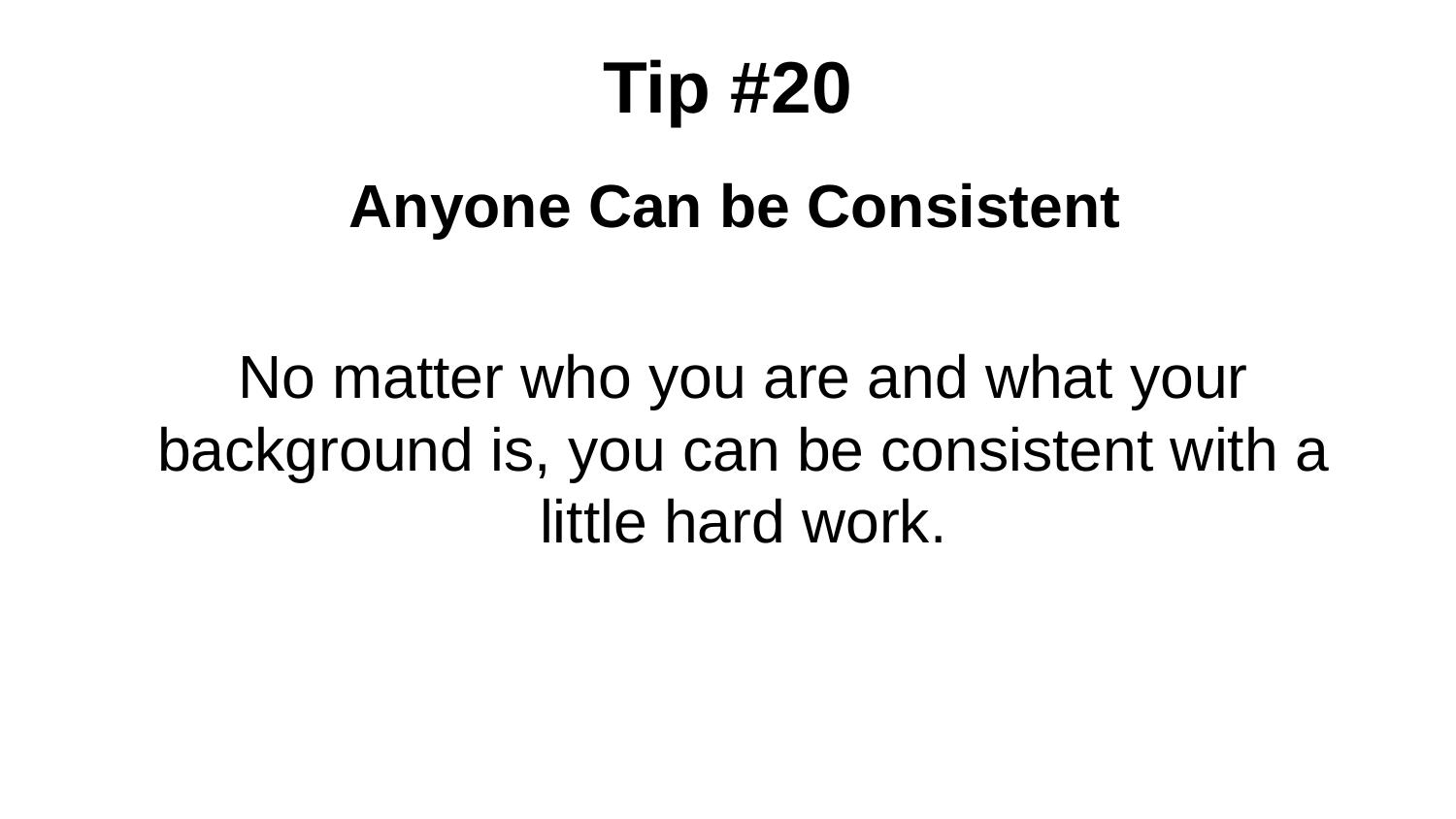

# Tip #20

Anyone Can be Consistent

No matter who you are and what your background is, you can be consistent with a little hard work.